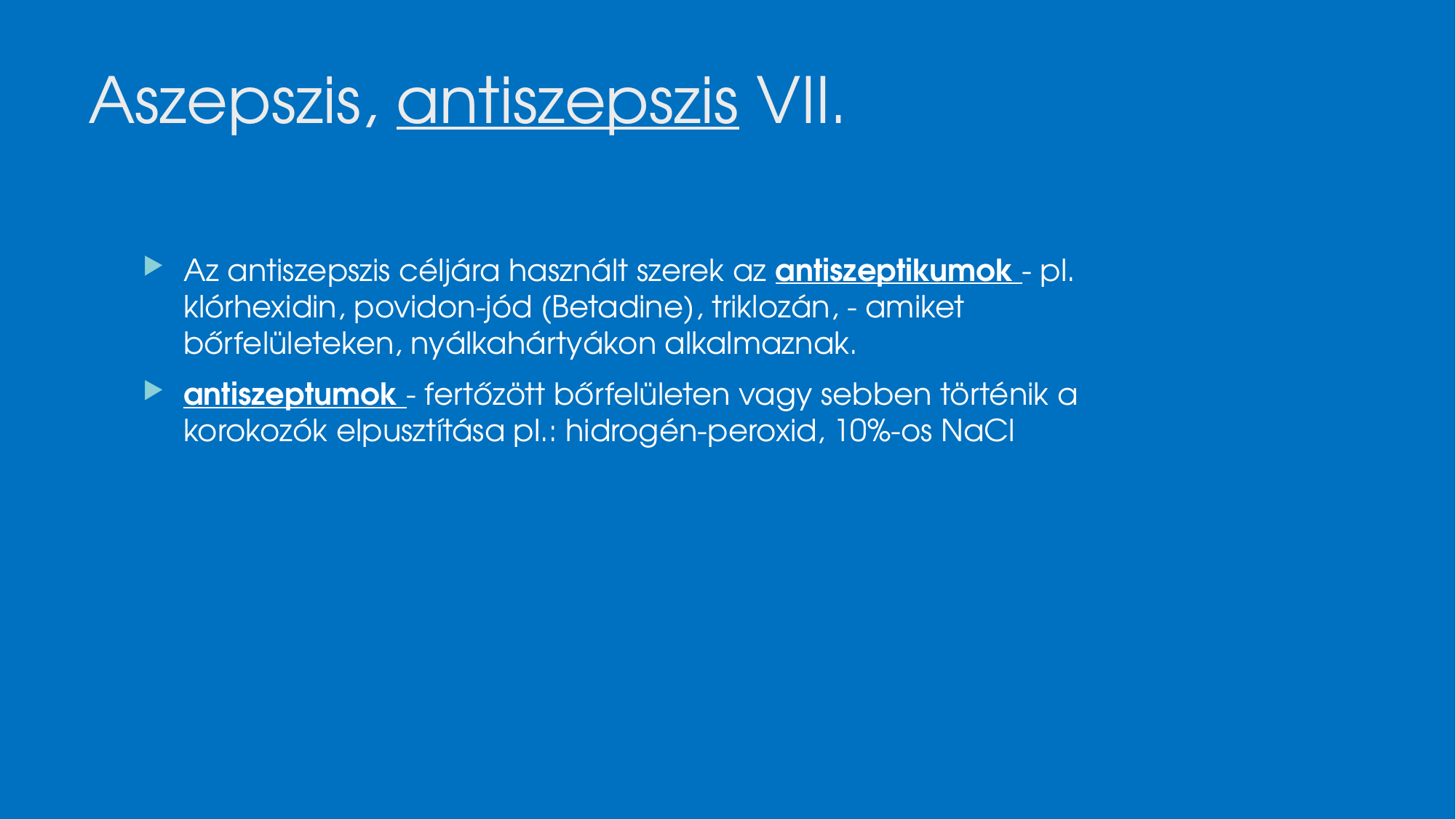

13
# Aszepszis, antiszepszis VII.
Az antiszepszis céljára használt szerek az antiszeptikumok - pl. klórhexidin, povidon-jód (Betadine), triklozán, - amiket bőrfelületeken, nyálkahártyákon alkalmaznak.
antiszeptumok - fertőzött bőrfelületen vagy sebben történik a korokozók elpusztítása pl.: hidrogén-peroxid, 10%-os NaCl